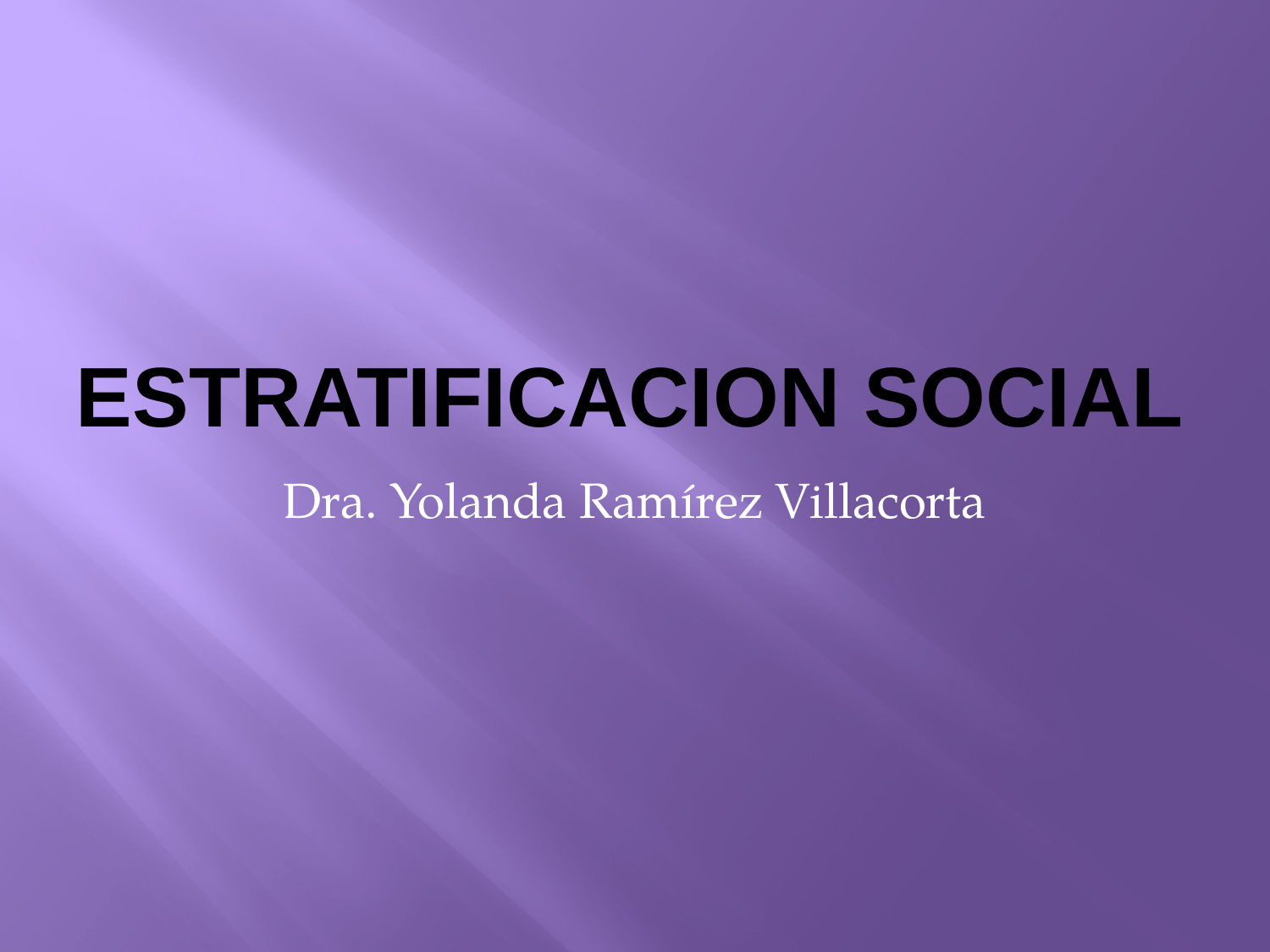

# ESTRATIFICACION SOCIAL
Dra. Yolanda Ramírez Villacorta